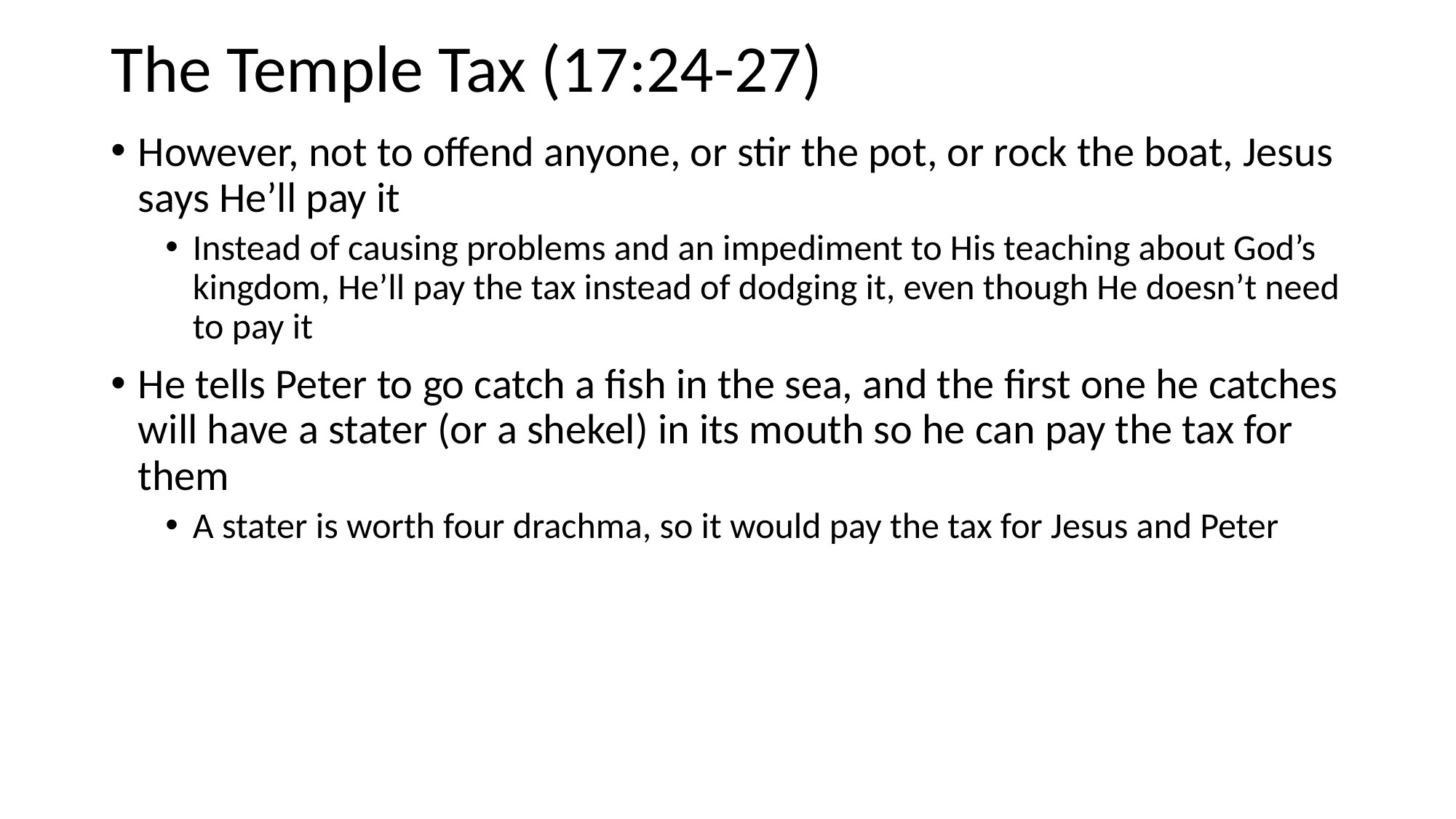

# The Temple Tax (17:24-27)
However, not to offend anyone, or stir the pot, or rock the boat, Jesus says He’ll pay it
Instead of causing problems and an impediment to His teaching about God’s kingdom, He’ll pay the tax instead of dodging it, even though He doesn’t need to pay it
He tells Peter to go catch a fish in the sea, and the first one he catches will have a stater (or a shekel) in its mouth so he can pay the tax for them
A stater is worth four drachma, so it would pay the tax for Jesus and Peter